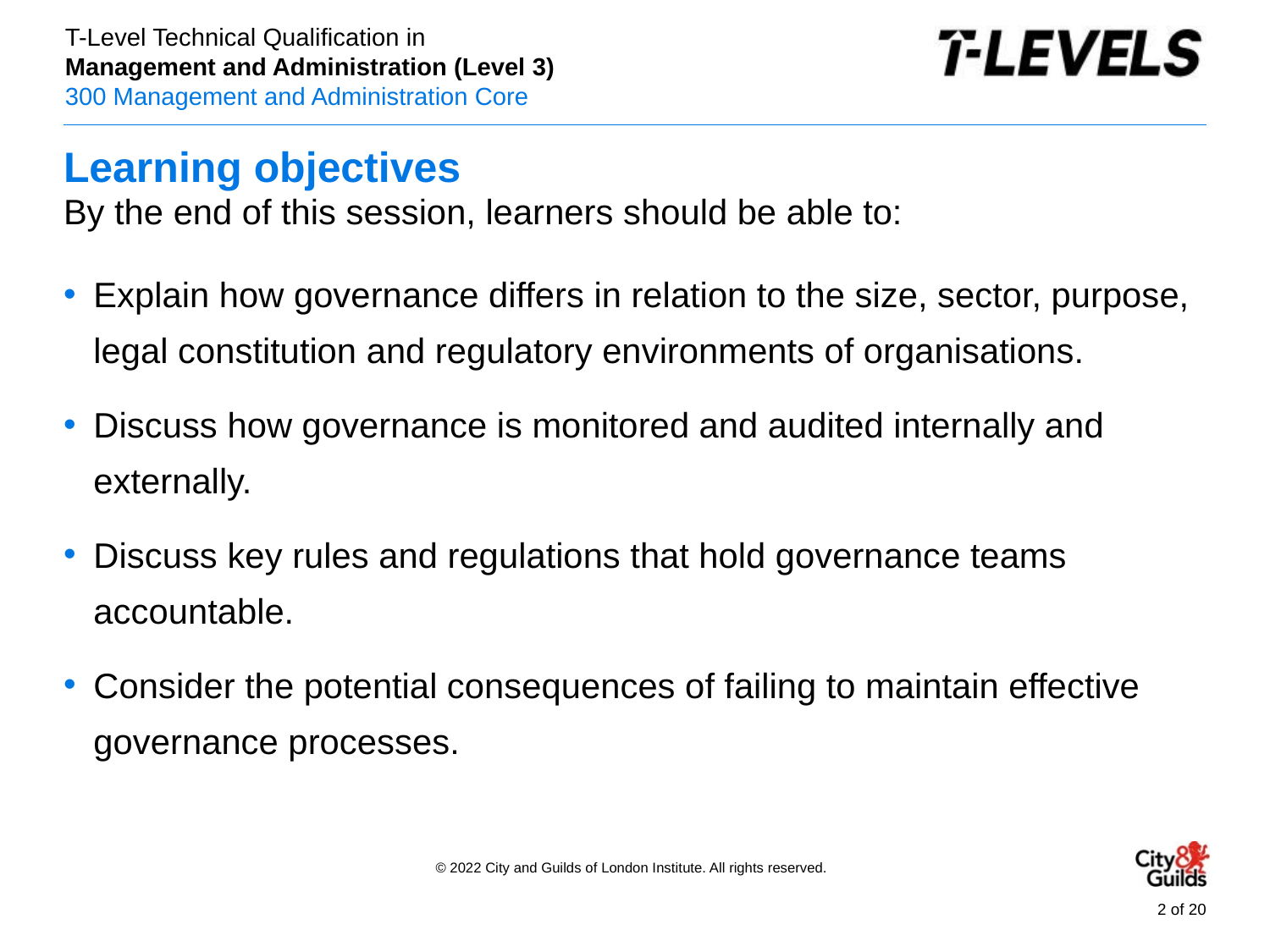

# Learning objectives
By the end of this session, learners should be able to:
Explain how governance differs in relation to the size, sector, purpose, legal constitution and regulatory environments of organisations.
Discuss how governance is monitored and audited internally and externally.
Discuss key rules and regulations that hold governance teams accountable.
Consider the potential consequences of failing to maintain effective governance processes.